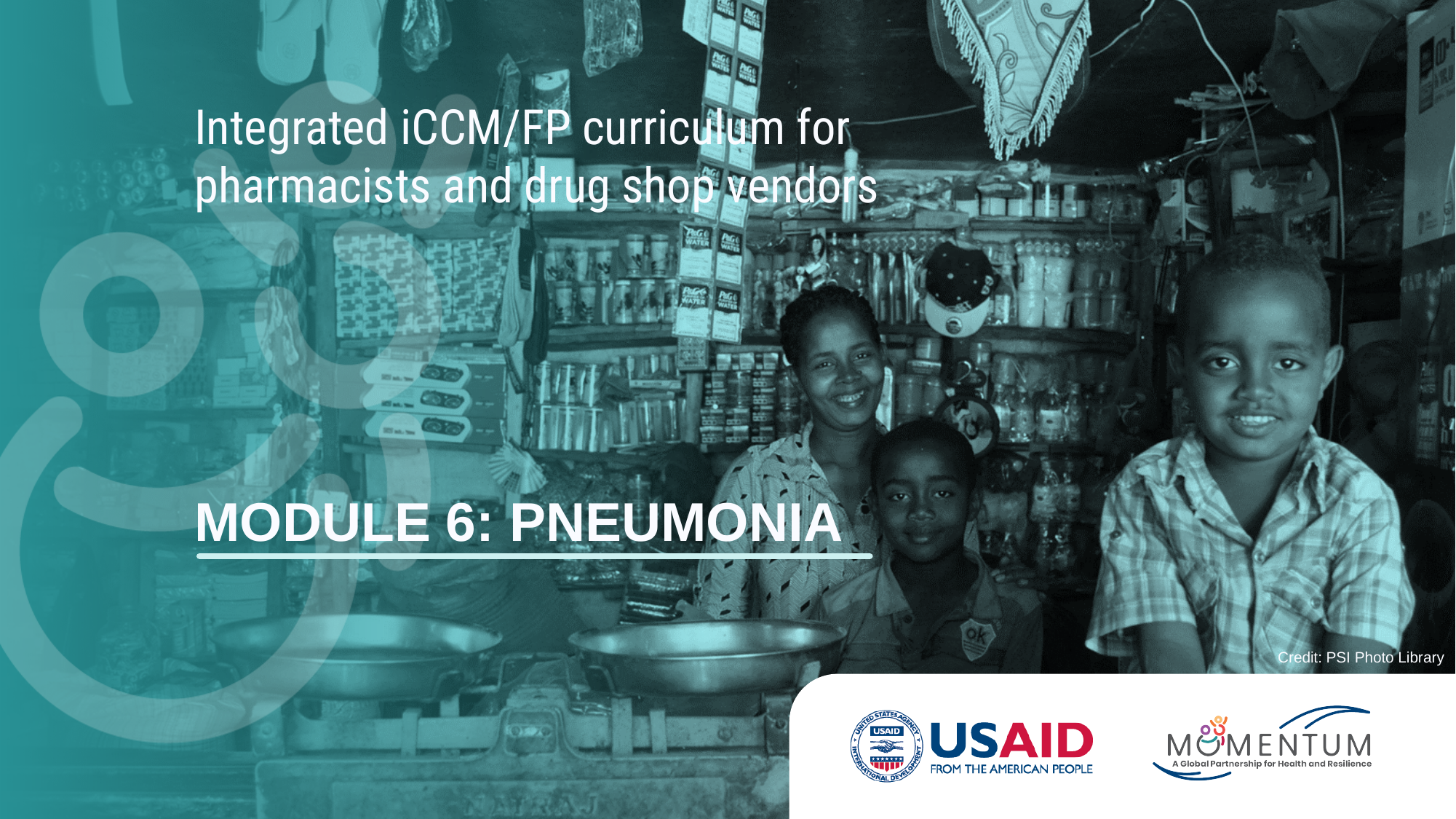

Integrated iCCM/FP curriculum for pharmacists and drug shop vendors
MODULE 6: PNEUMONIA
Credit: PSI Photo Library